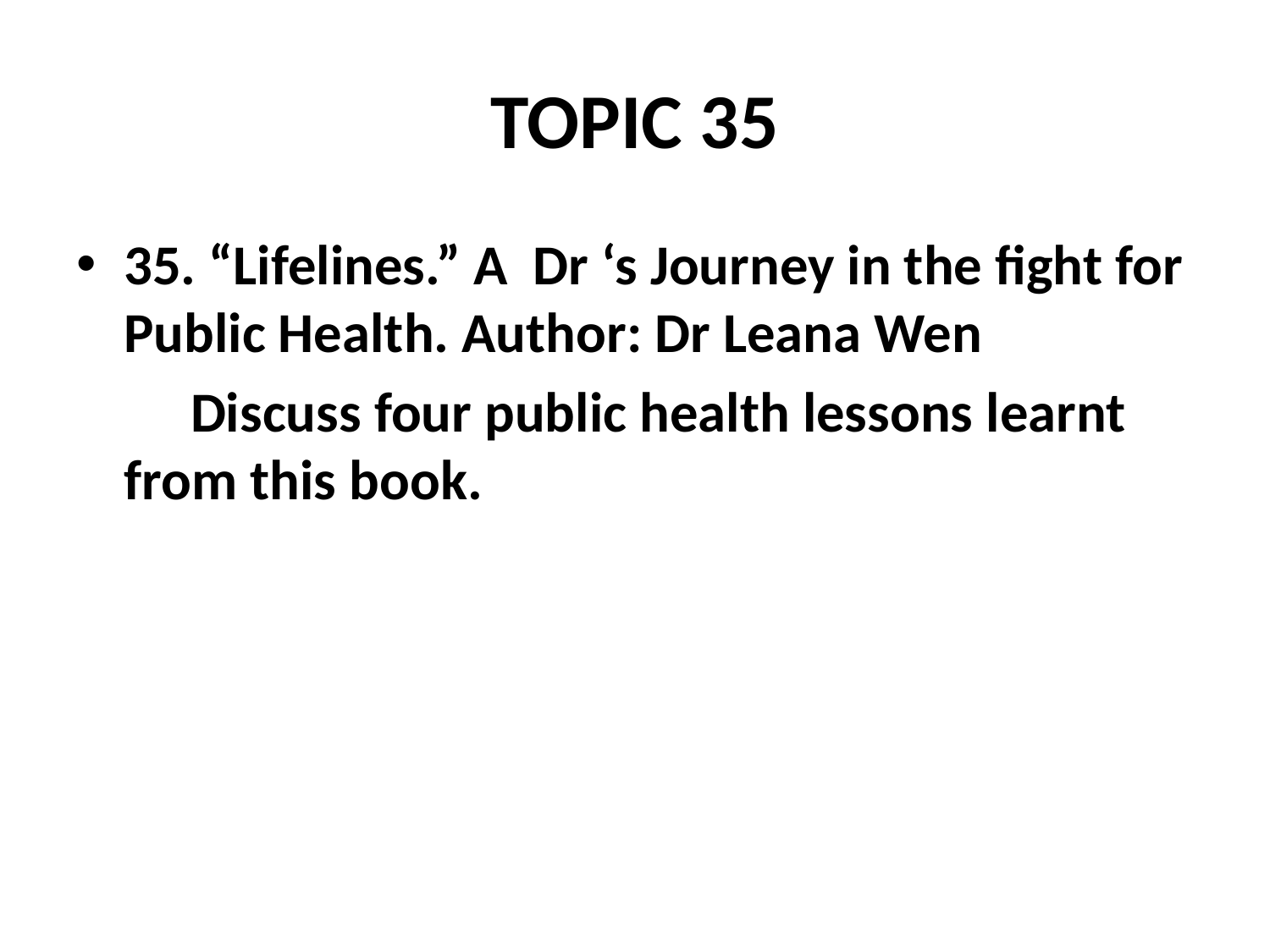

# TOPIC 35
35. “Lifelines.” A  Dr ‘s Journey in the fight for Public Health. Author: Dr Leana Wen
         Discuss four public health lessons learnt from this book.